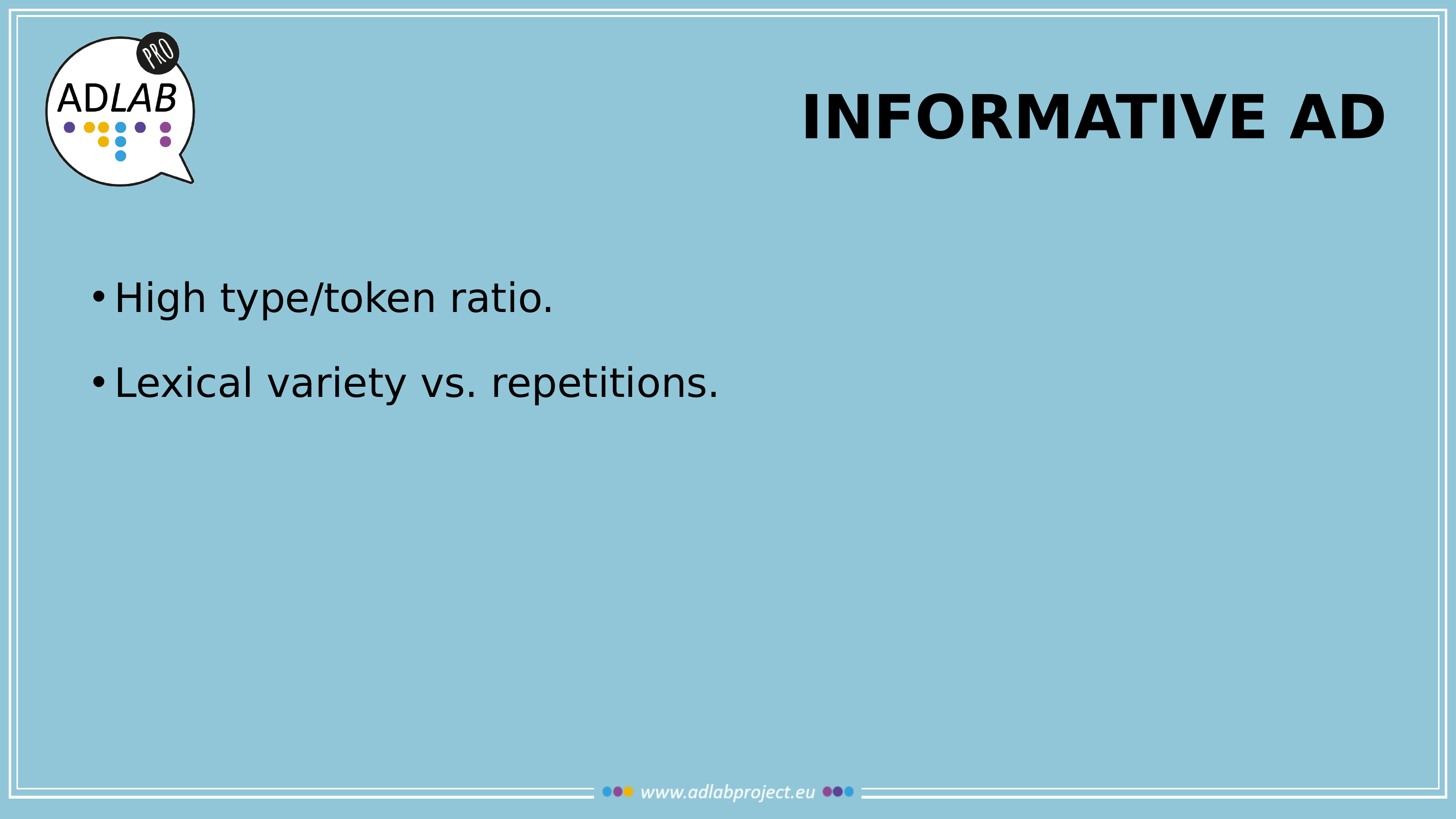

# Informative AD
High type/token ratio.
Lexical variety vs. repetitions.